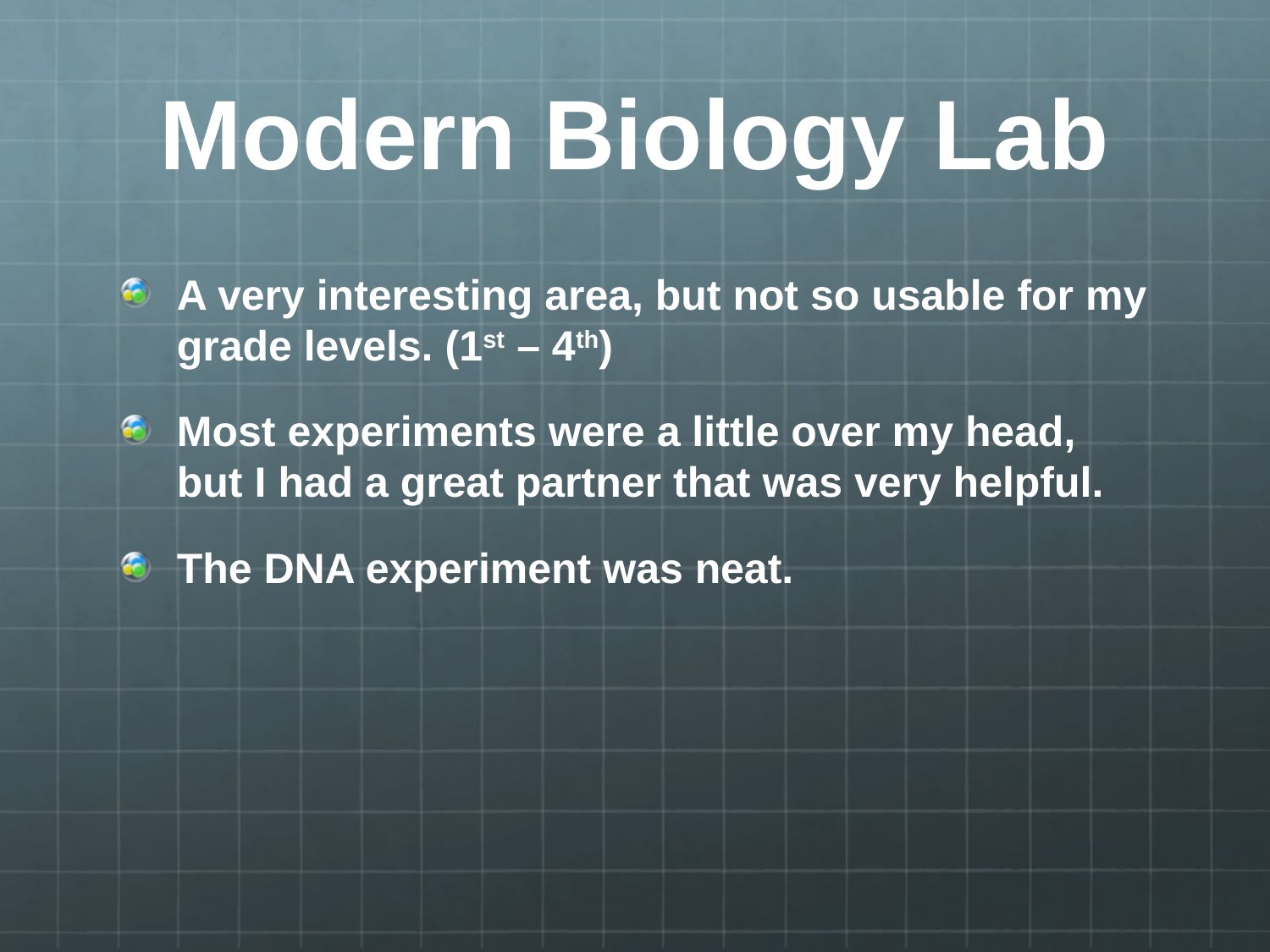

# Modern Biology Lab
A very interesting area, but not so usable for my grade levels. (1st – 4th)
Most experiments were a little over my head, but I had a great partner that was very helpful.
The DNA experiment was neat.